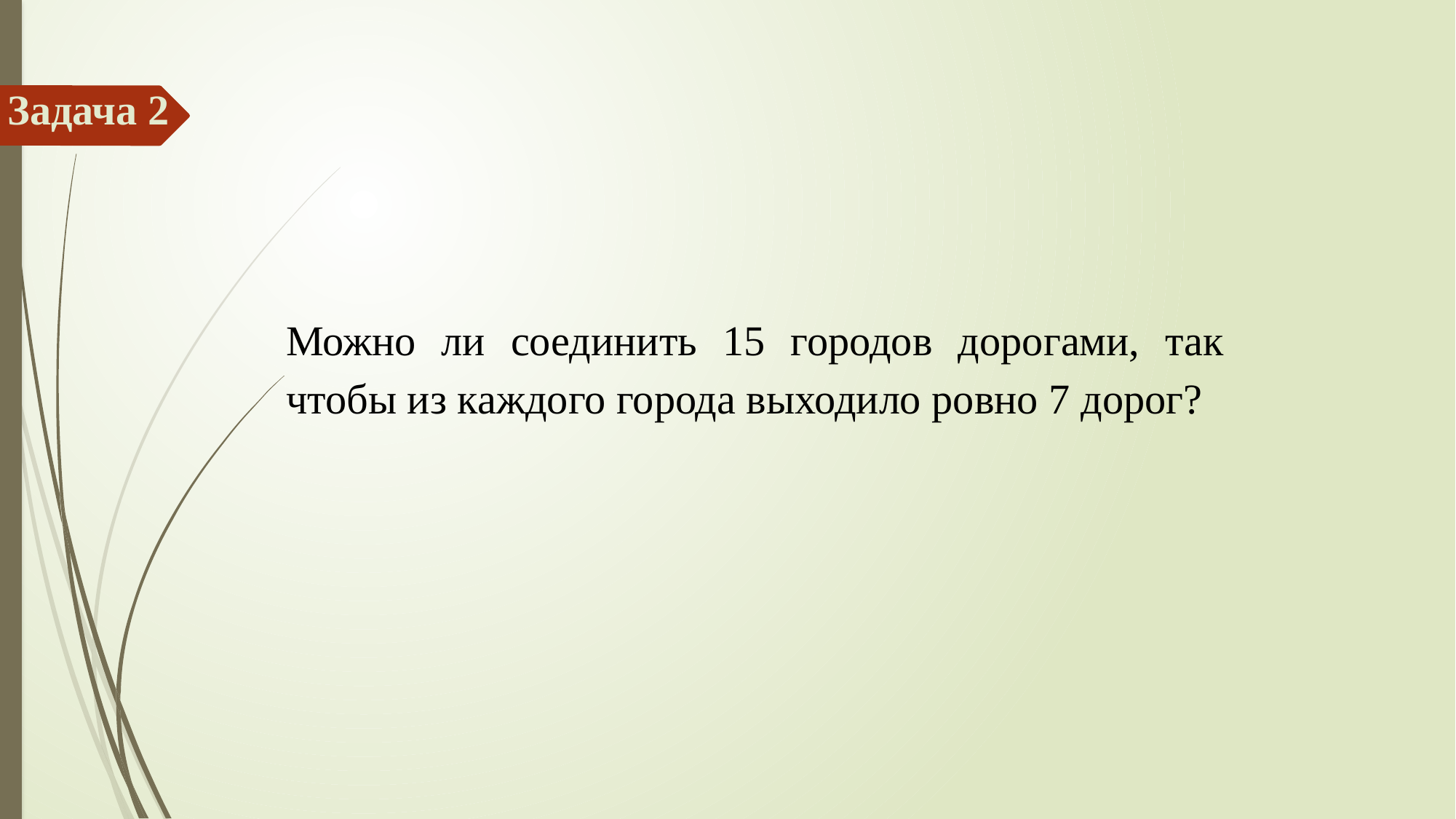

# Задача 2
Можно ли соединить 15 городов дорогами, так чтобы из каждого города выходило ровно 7 дорог?